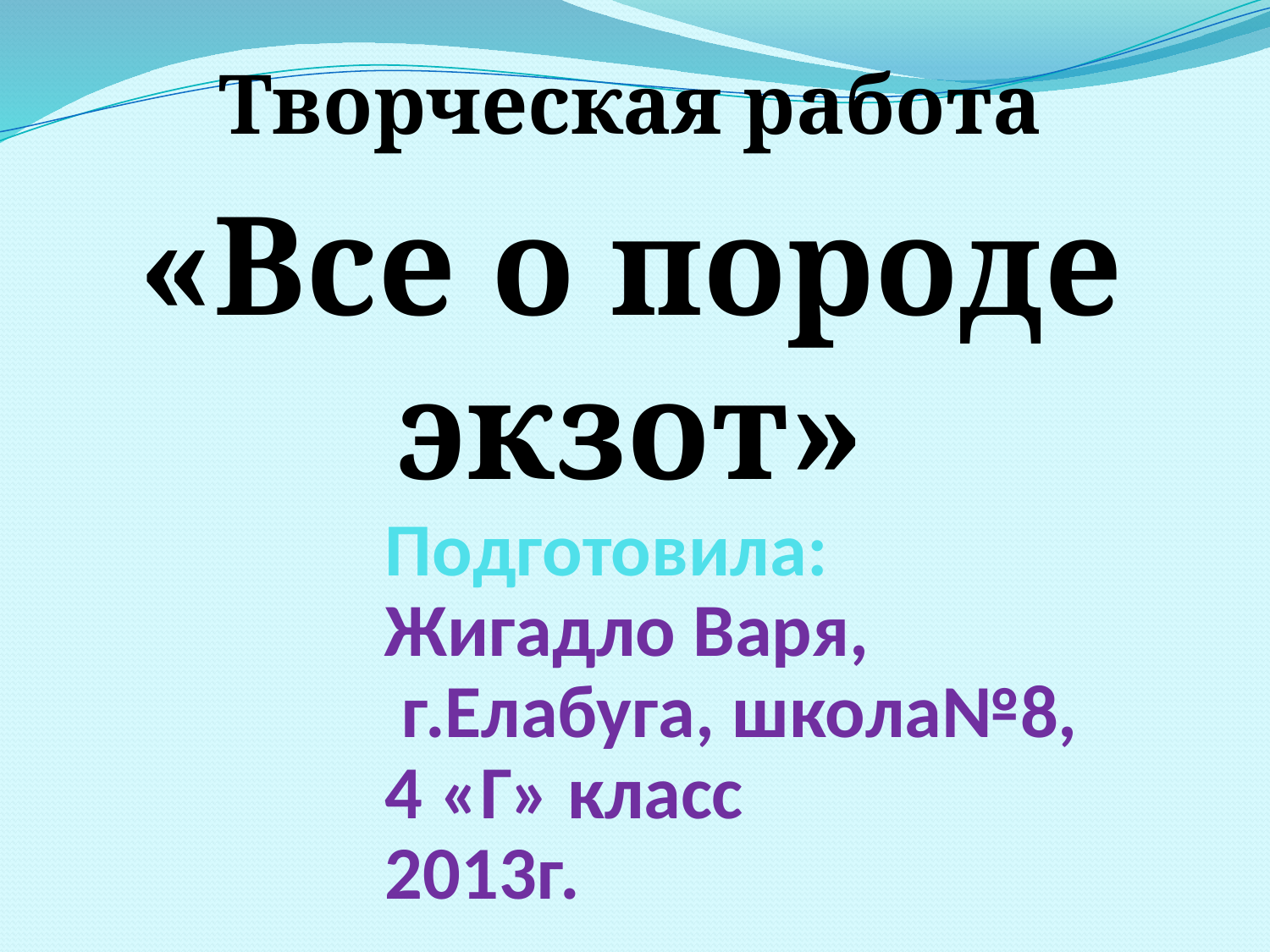

Творческая работа
«Все о породе экзот»
# Подготовила: Жигадло Варя, г.Елабуга, школа№8, 4 «Г» класс 2013г.